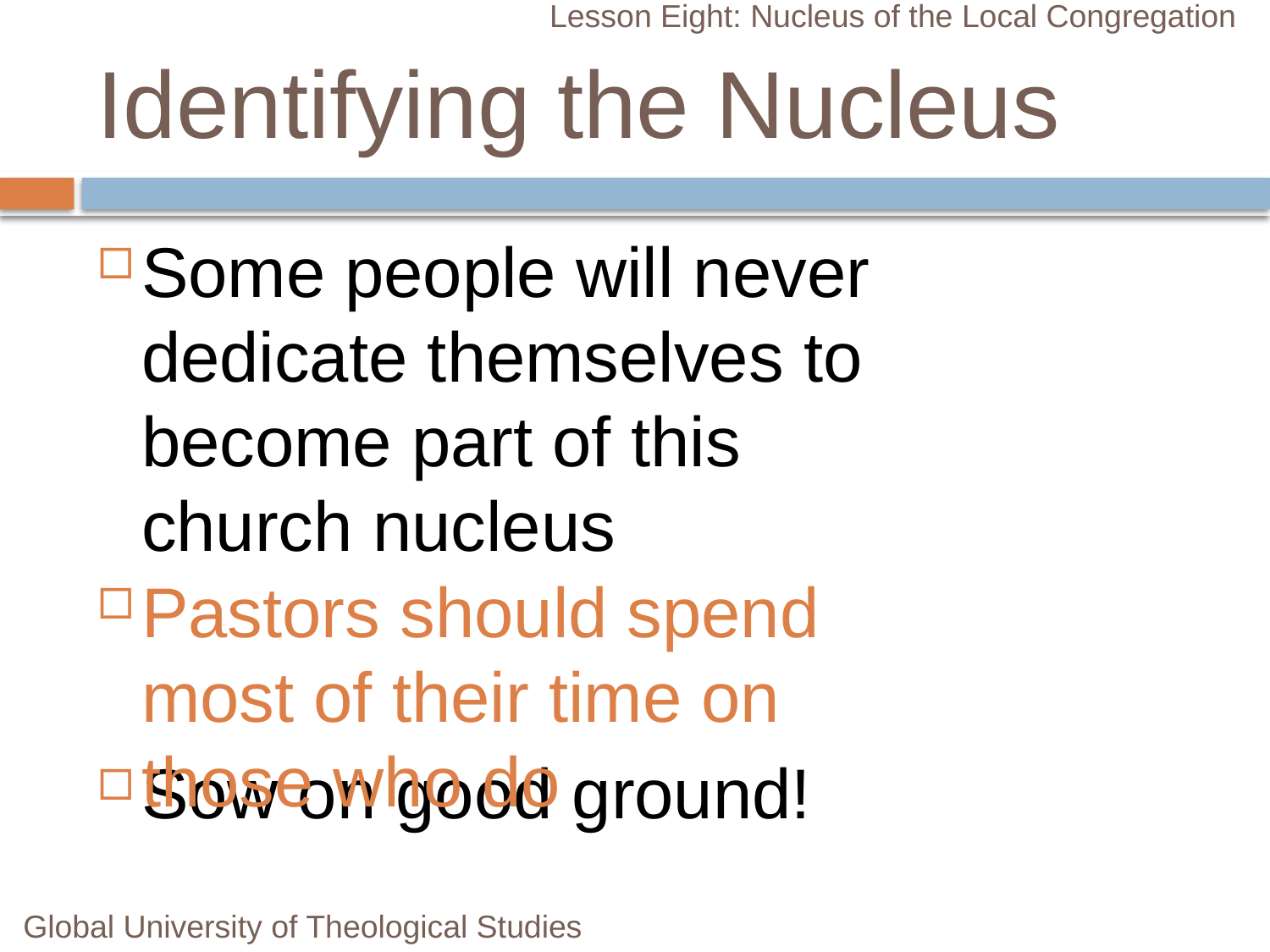

Lesson Eight: Nucleus of the Local Congregation
# Identifying the Nucleus
Some people will never dedicate themselves to become part of this church nucleus
Pastors should spend most of their time on those who do
Sow on good ground!
Global University of Theological Studies